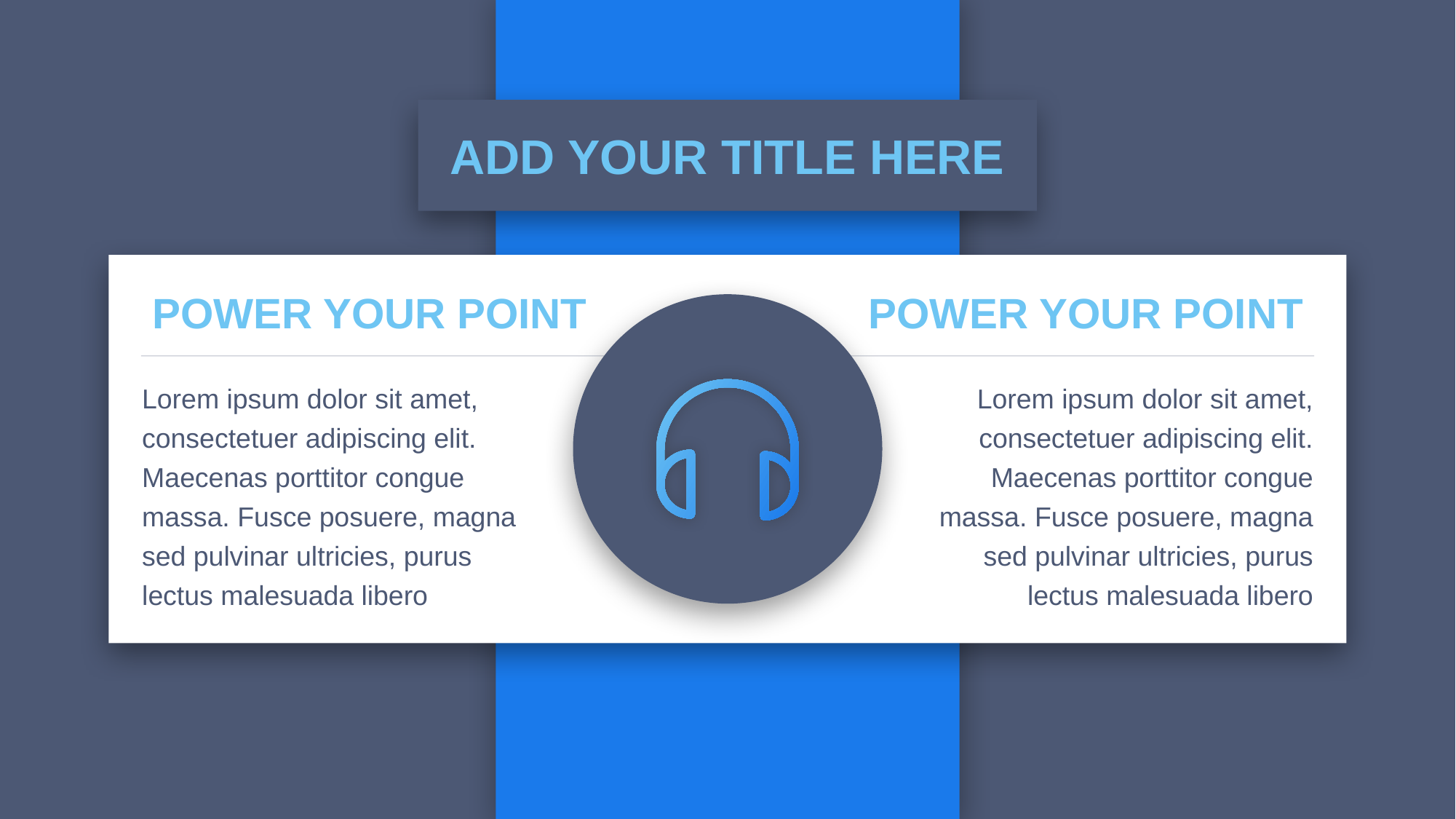

ADD YOUR TITLE HERE

POWER YOUR POINT
POWER YOUR POINT

Lorem ipsum dolor sit amet, consectetuer adipiscing elit. Maecenas porttitor congue massa. Fusce posuere, magna sed pulvinar ultricies, purus lectus malesuada libero
Lorem ipsum dolor sit amet, consectetuer adipiscing elit. Maecenas porttitor congue massa. Fusce posuere, magna sed pulvinar ultricies, purus lectus malesuada libero